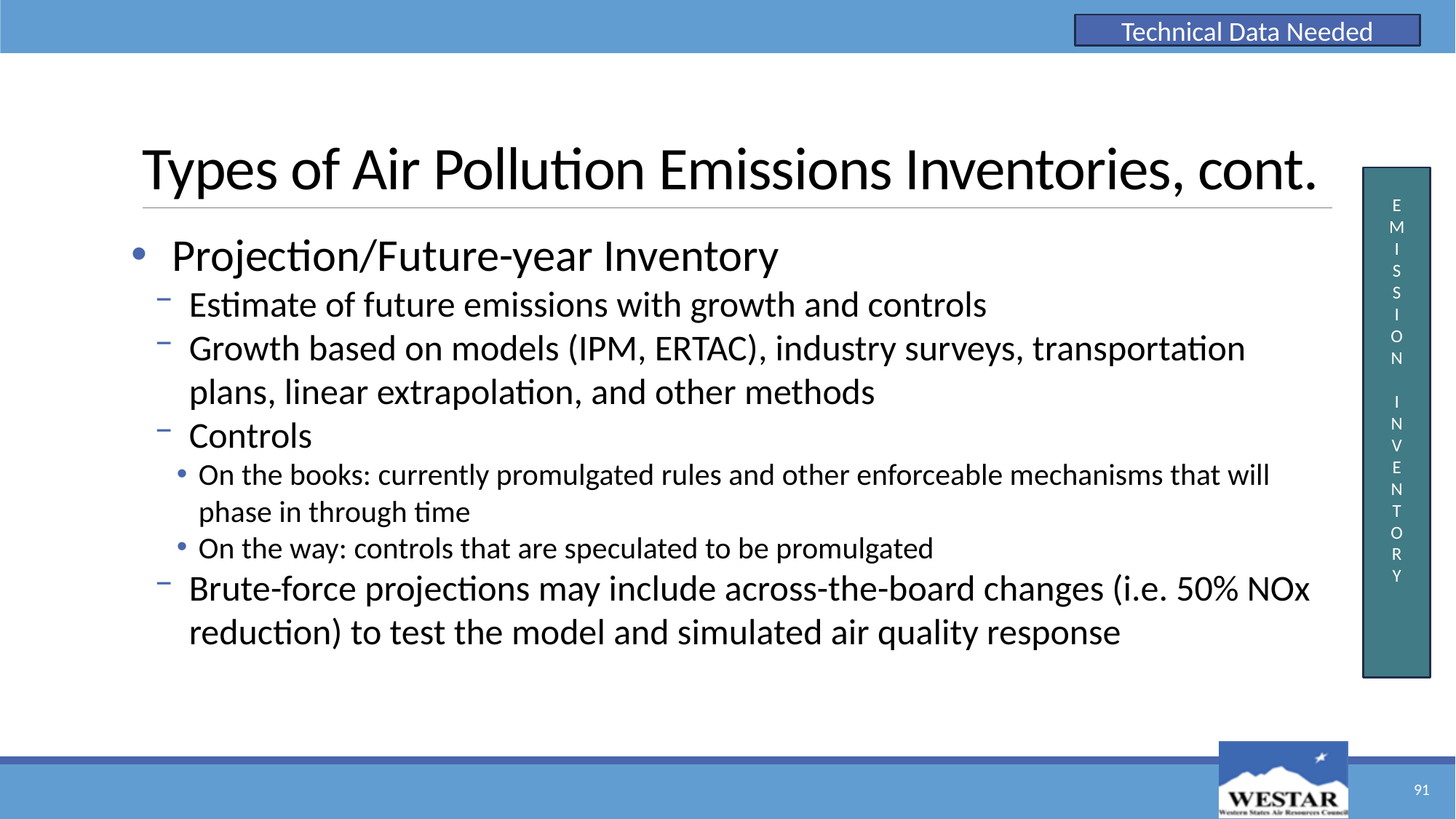

Technical Data Needed
# Types of Air Pollution Emissions Inventories, cont.
E
M
I
S
S
I
O
N

I
N
V
E
N
T
O
R
Y

Projection/Future-year Inventory
Estimate of future emissions with growth and controls
Growth based on models (IPM, ERTAC), industry surveys, transportation plans, linear extrapolation, and other methods
Controls
On the books: currently promulgated rules and other enforceable mechanisms that will phase in through time
On the way: controls that are speculated to be promulgated
Brute-force projections may include across-the-board changes (i.e. 50% NOx reduction) to test the model and simulated air quality response

91